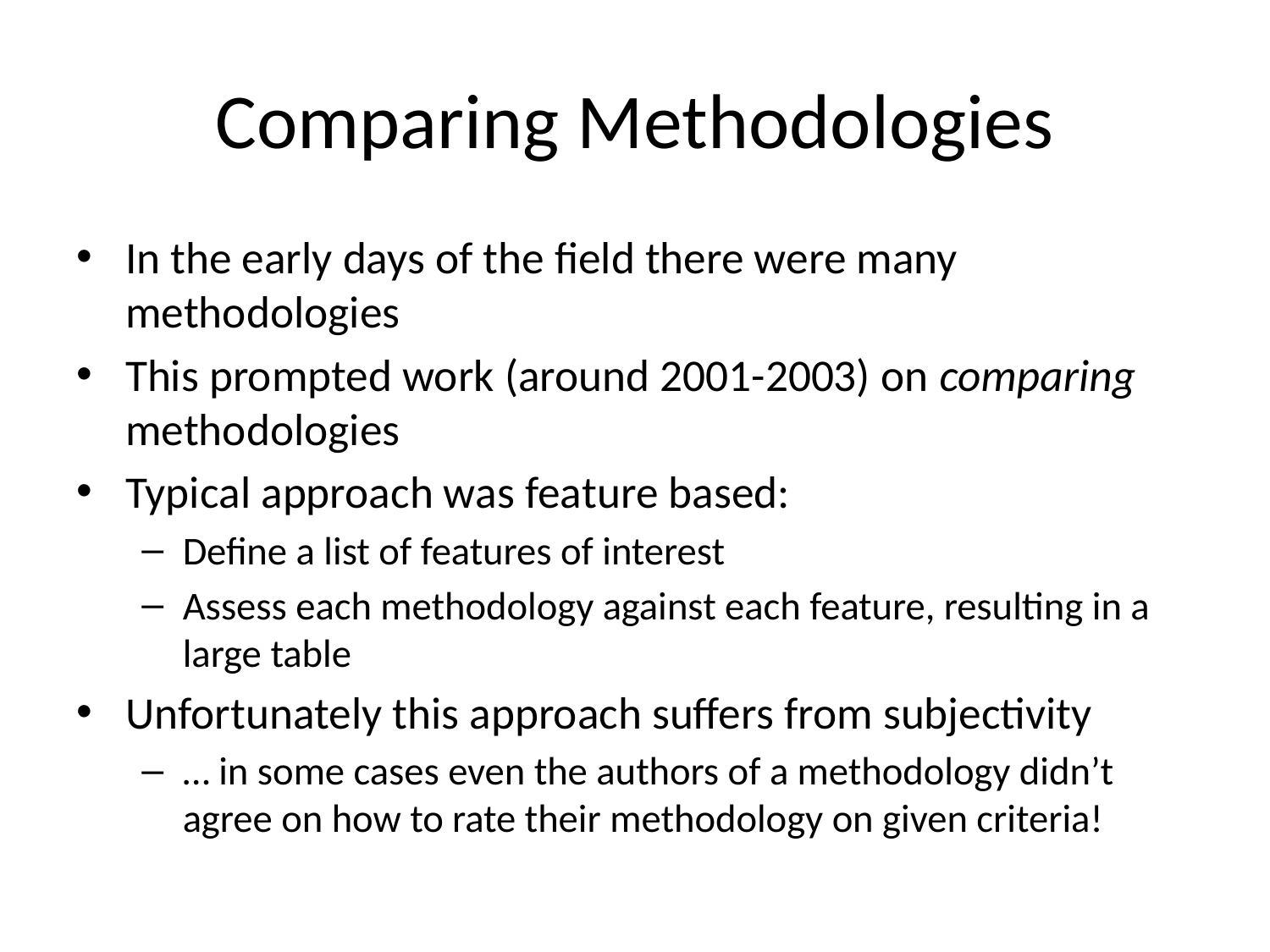

# Comparing Methodologies
In the early days of the field there were many methodologies
This prompted work (around 2001-2003) on comparing methodologies
Typical approach was feature based:
Define a list of features of interest
Assess each methodology against each feature, resulting in a large table
Unfortunately this approach suffers from subjectivity
… in some cases even the authors of a methodology didn’t agree on how to rate their methodology on given criteria!